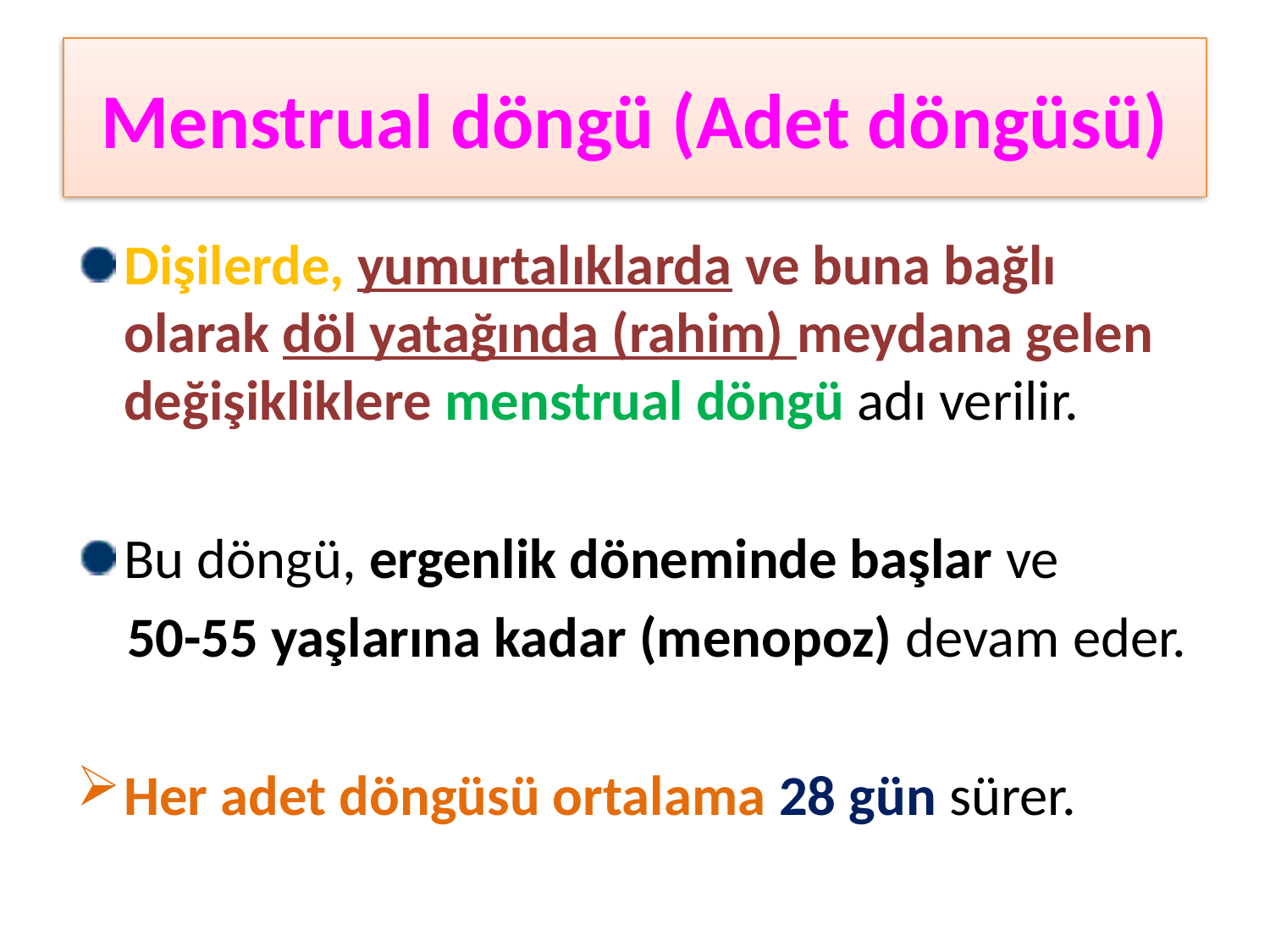

# Menstrual döngü (Adet döngüsü)
Dişilerde, yumurtalıklarda ve buna bağlı olarak döl yatağında (rahim) meydana gelen değişikliklere menstrual döngü adı verilir.

Bu döngü, ergenlik döneminde başlar ve
    50-55 yaşlarına kadar (menopoz) devam eder.

Her adet döngüsü ortalama 28 gün sürer.